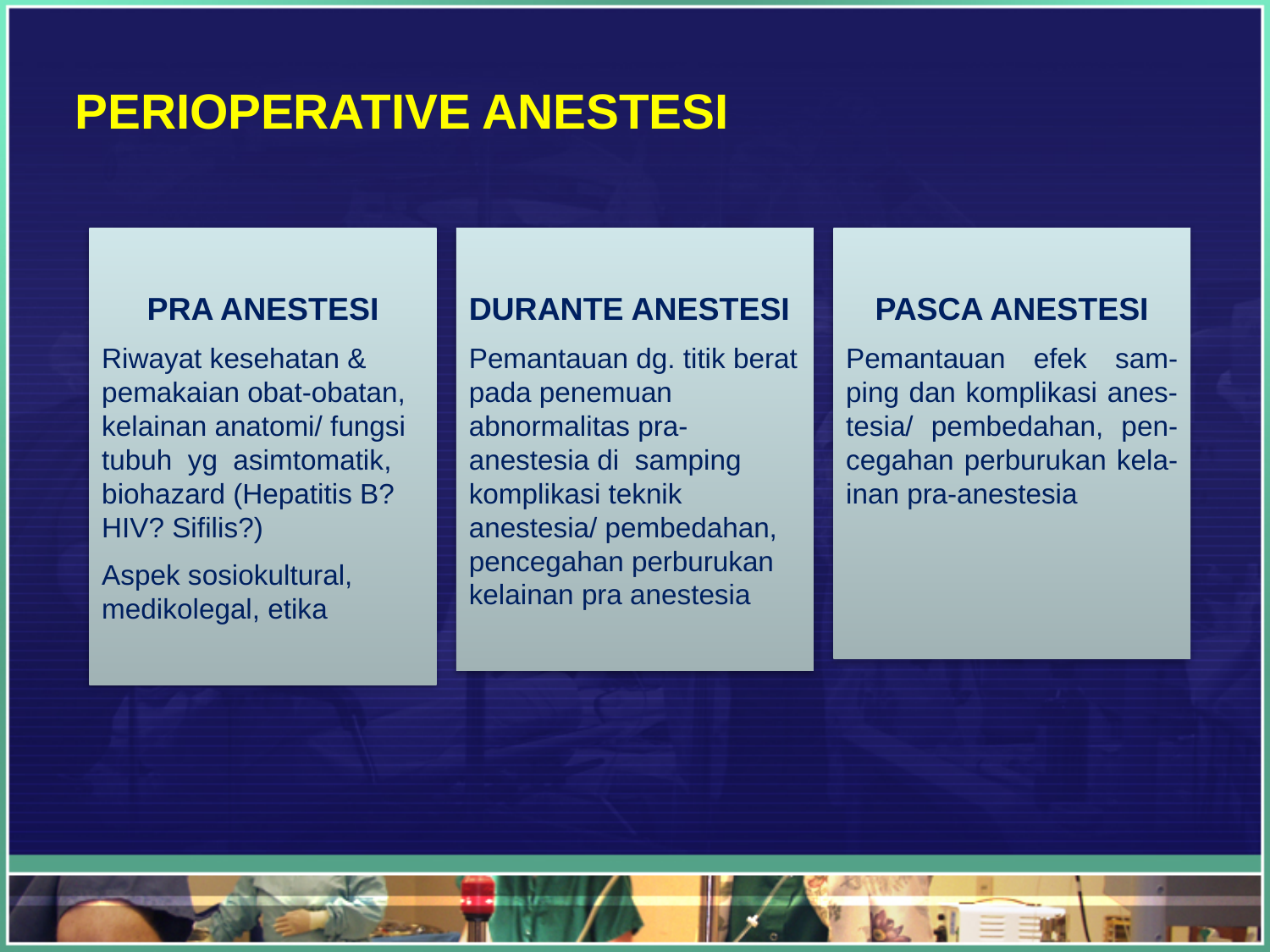

PERIOPERATIVE ANESTESI

PRA ANESTESI
Riwayat kesehatan & pemakaian obat-obatan, kelainan anatomi/ fungsi tubuh  yg  asimtomatik, biohazard (Hepatitis B? HIV? Sifilis?)
Aspek sosiokultural, medikolegal, etika

DURANTE ANESTESI
Pemantauan dg. titik berat pada penemuan abnormalitas pra-anestesia di  samping   komplikasi teknik anestesia/ pembedahan, pencegahan perburukan kelainan pra anestesia

PASCA ANESTESI
Pemantauan efek sam-ping dan komplikasi anes-tesia/ pembedahan, pen-cegahan perburukan kela-inan pra-anestesia